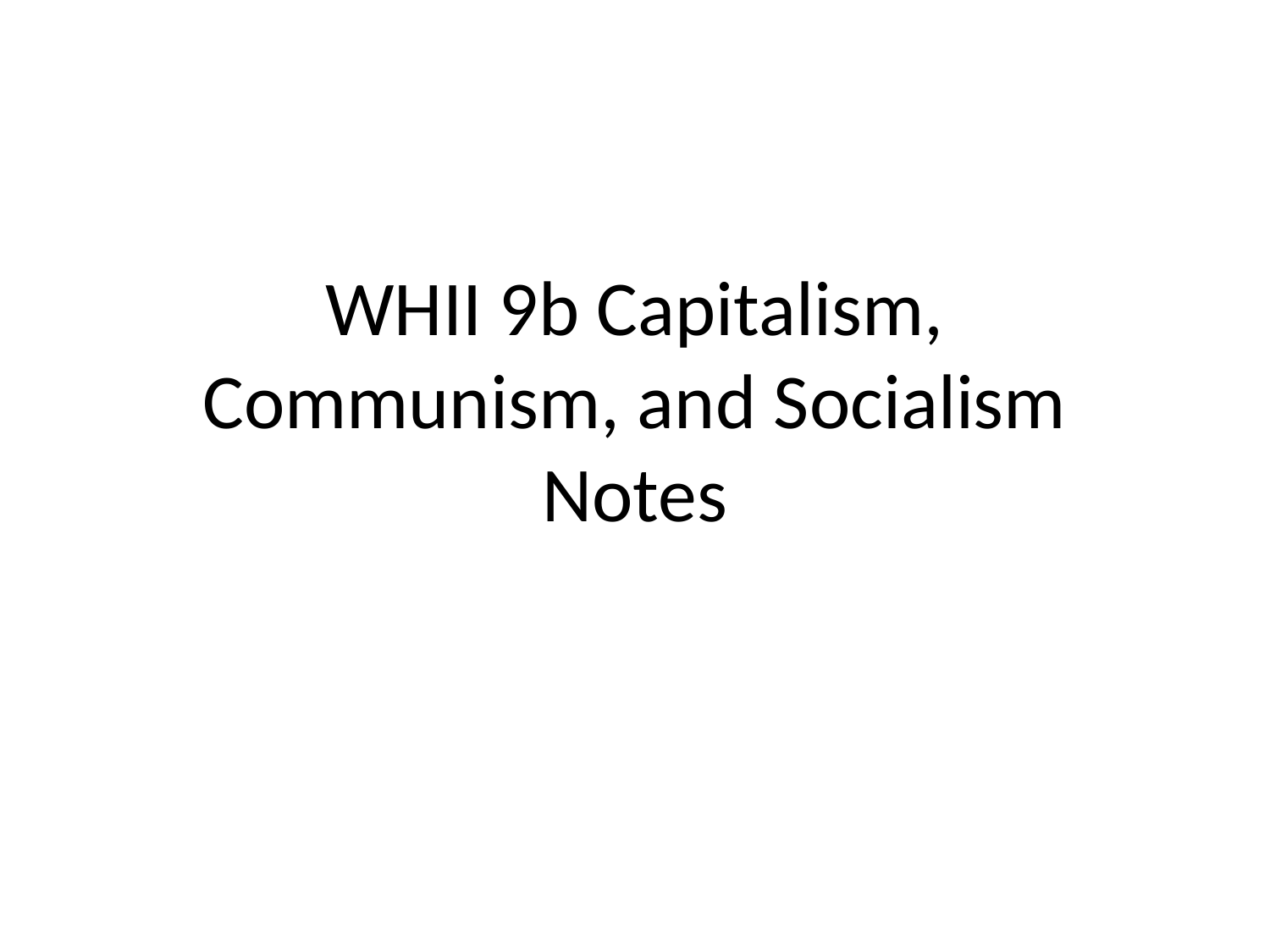

# WHII 9b Capitalism, Communism, and Socialism Notes